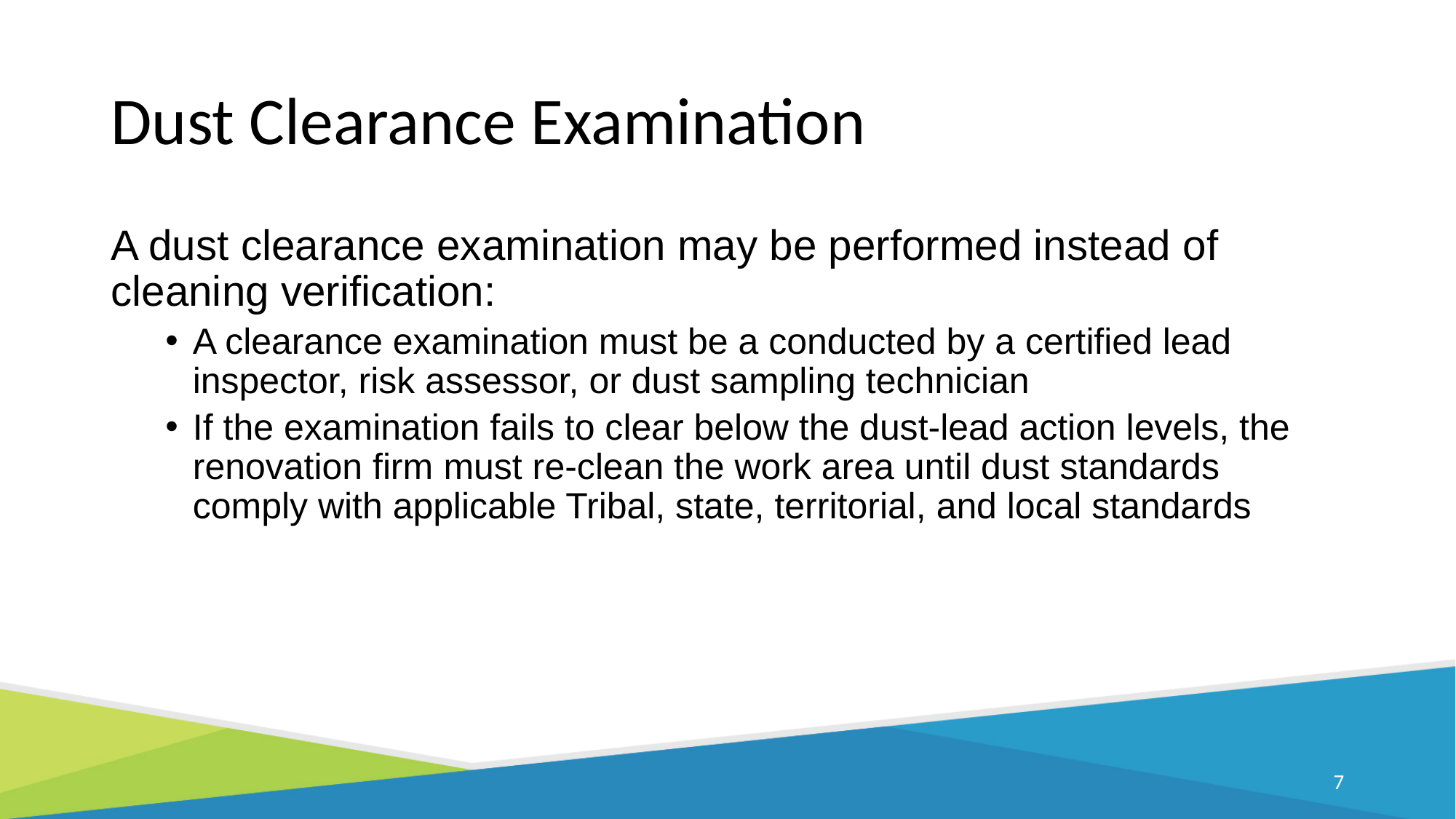

# Dust Clearance Examination
A dust clearance examination may be performed instead of cleaning verification:
A clearance examination must be a conducted by a certified lead inspector, risk assessor, or dust sampling technician
If the examination fails to clear below the dust-lead action levels, the renovation firm must re-clean the work area until dust standards comply with applicable Tribal, state, territorial, and local standards
7